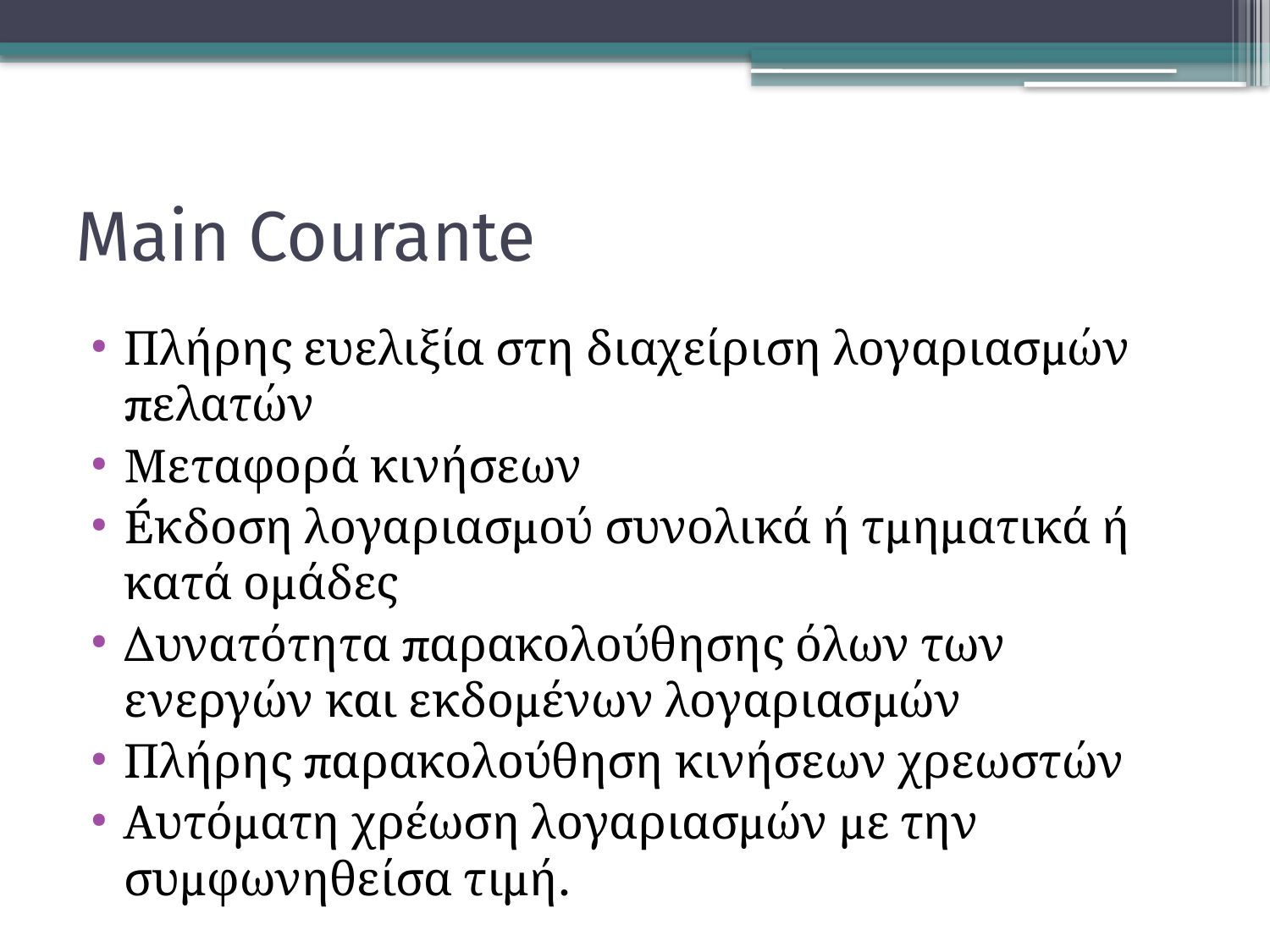

# Main Courante
Πλήρης ευελιξία στη διαχείριση λογαριασμών πελατών
Μεταφορά κινήσεων
Έκδοση λογαριασμού συνολικά ή τμηματικά ή κατά ομάδες
Δυνατότητα παρακολούθησης όλων των ενεργών και εκδομένων λογαριασμών
Πλήρης παρακολούθηση κινήσεων χρεωστών
Αυτόματη χρέωση λογαριασμών με την συμφωνηθείσα τιμή.